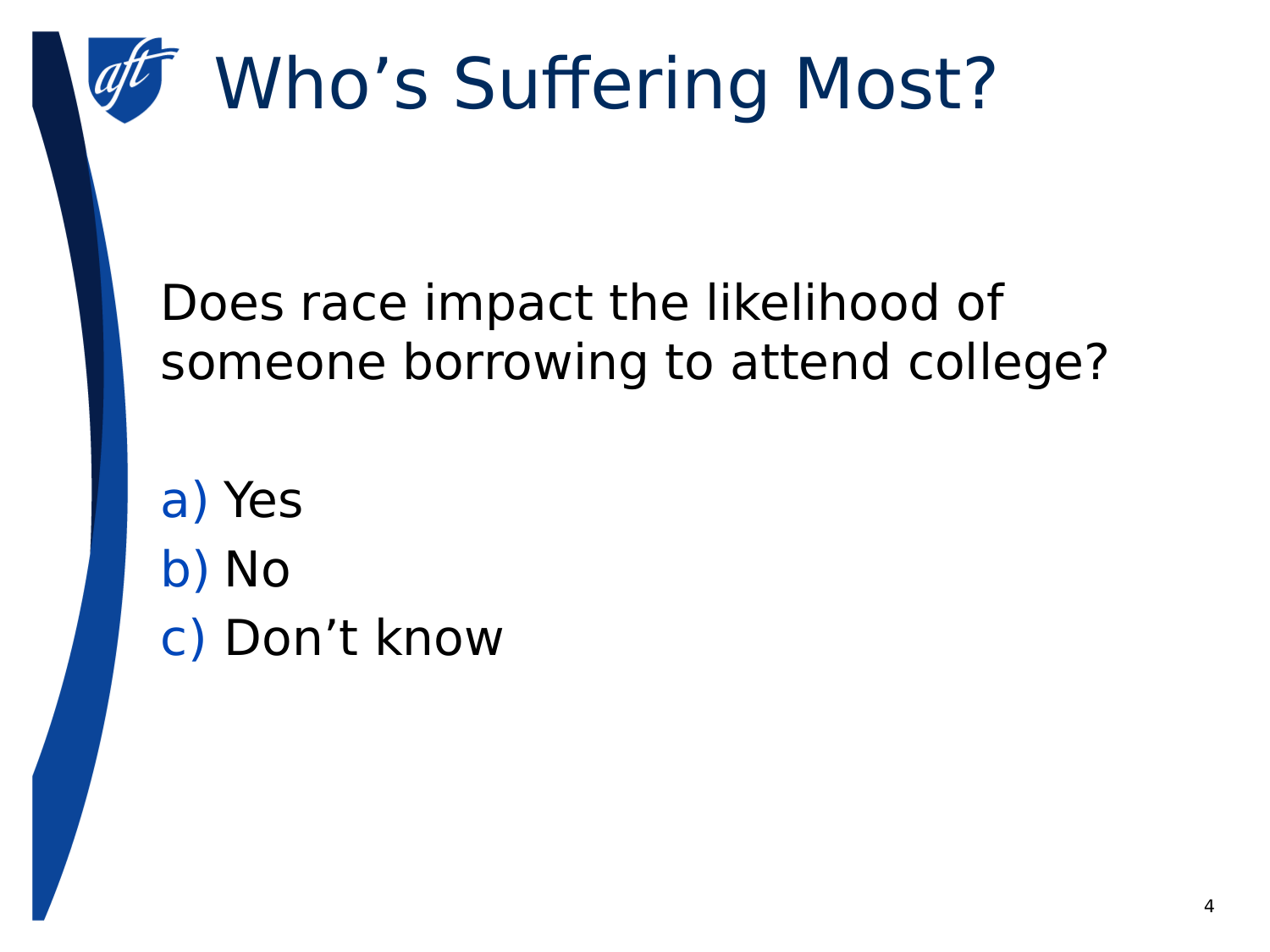

# Who’s Suffering Most?
Does race impact the likelihood of someone borrowing to attend college?

Yes
No
Don’t know

4